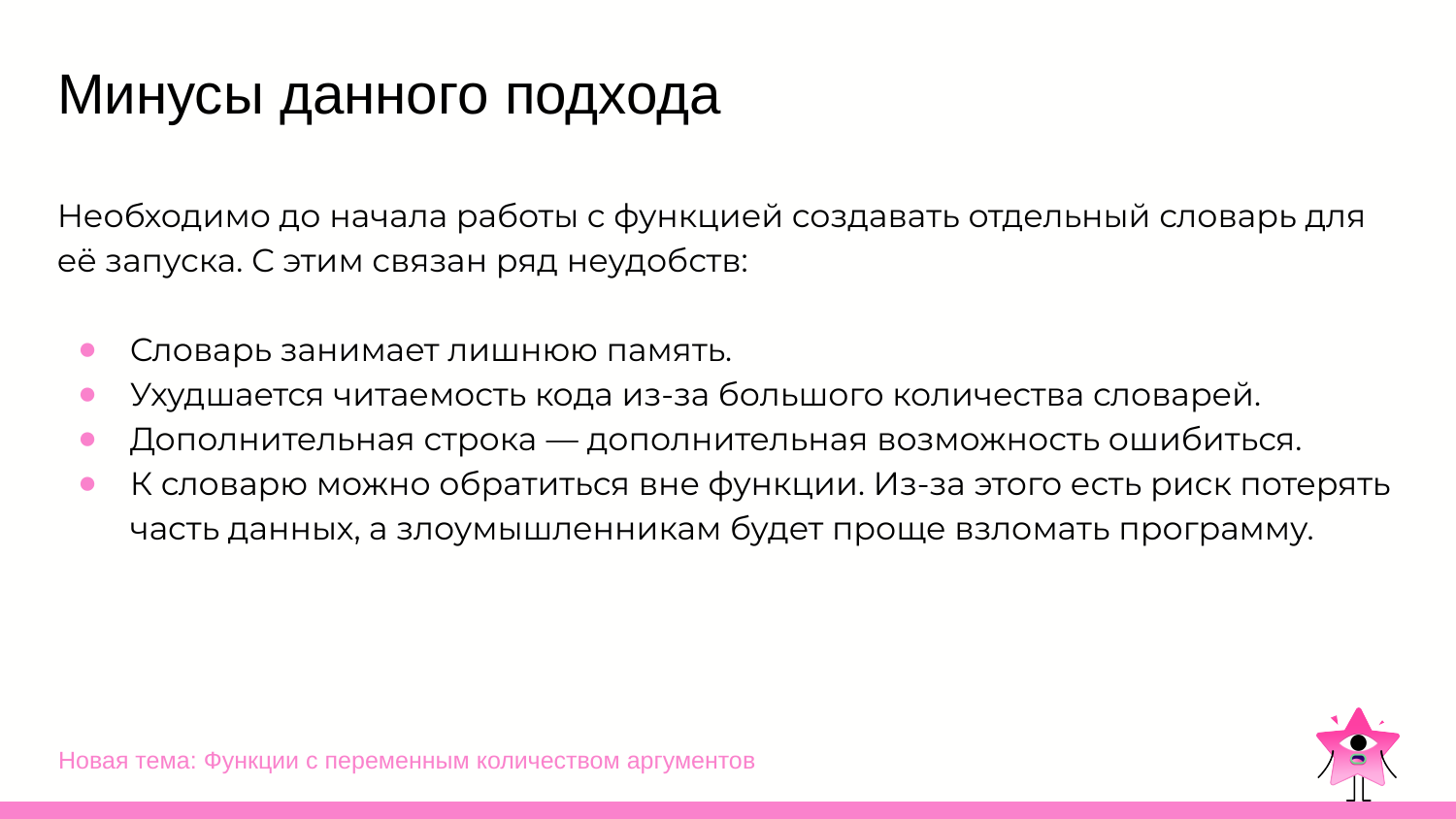

# Минусы данного подхода
Необходимо до начала работы с функцией создавать отдельный словарь для её запуска. С этим связан ряд неудобств:

Словарь занимает лишнюю память.
Ухудшается читаемость кода из-за большого количества словарей.
Дополнительная строка ― дополнительная возможность ошибиться.
К словарю можно обратиться вне функции. Из-за этого есть риск потерять часть данных, а злоумышленникам будет проще взломать программу.
Новая тема: Функции с переменным количеством аргументов